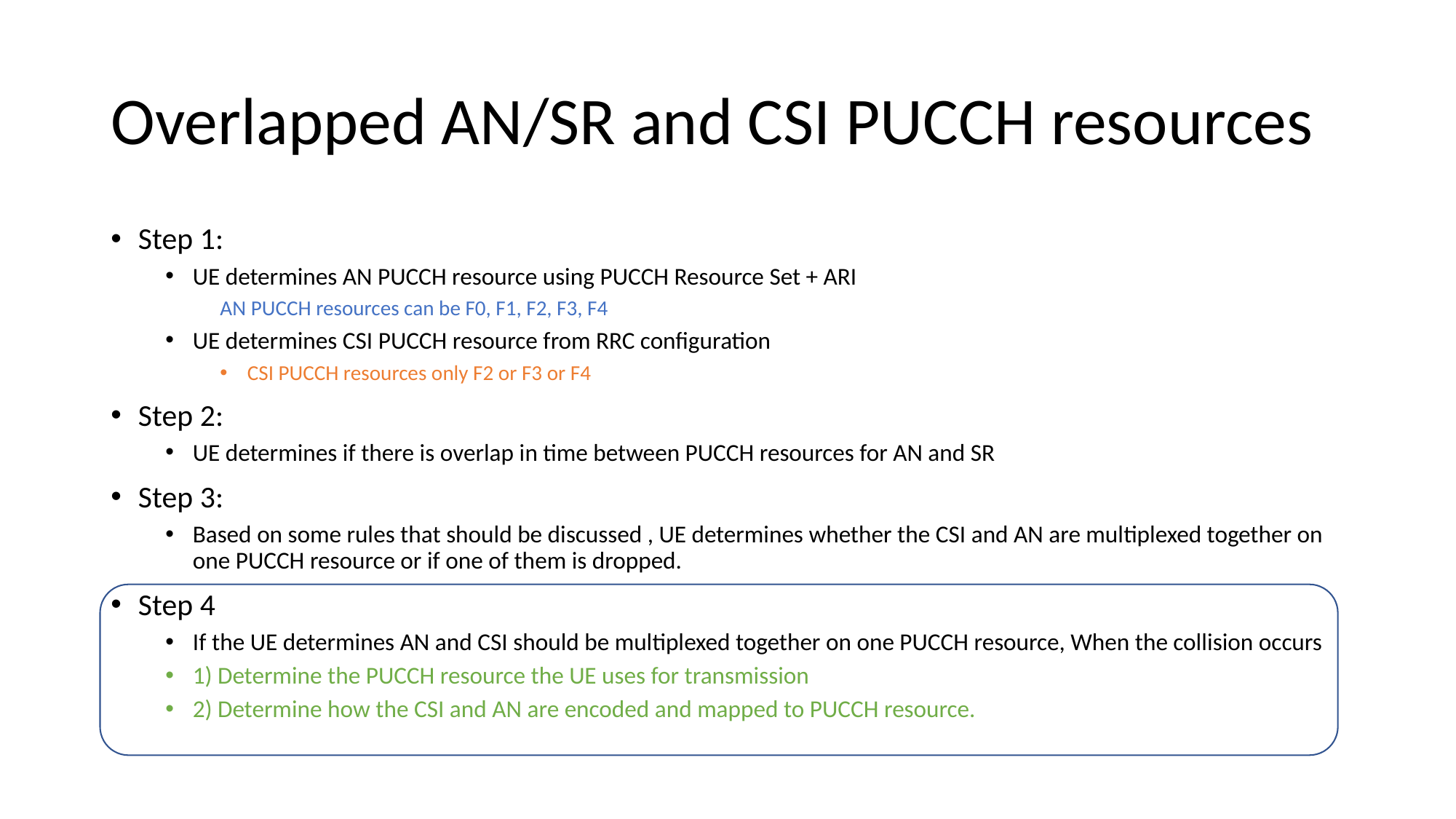

# Overlapped AN/SR and CSI PUCCH resources
Step 1:
UE determines AN PUCCH resource using PUCCH Resource Set + ARI
AN PUCCH resources can be F0, F1, F2, F3, F4
UE determines CSI PUCCH resource from RRC configuration
CSI PUCCH resources only F2 or F3 or F4
Step 2:
UE determines if there is overlap in time between PUCCH resources for AN and SR
Step 3:
Based on some rules that should be discussed , UE determines whether the CSI and AN are multiplexed together on one PUCCH resource or if one of them is dropped.
Step 4
If the UE determines AN and CSI should be multiplexed together on one PUCCH resource, When the collision occurs
1) Determine the PUCCH resource the UE uses for transmission
2) Determine how the CSI and AN are encoded and mapped to PUCCH resource.